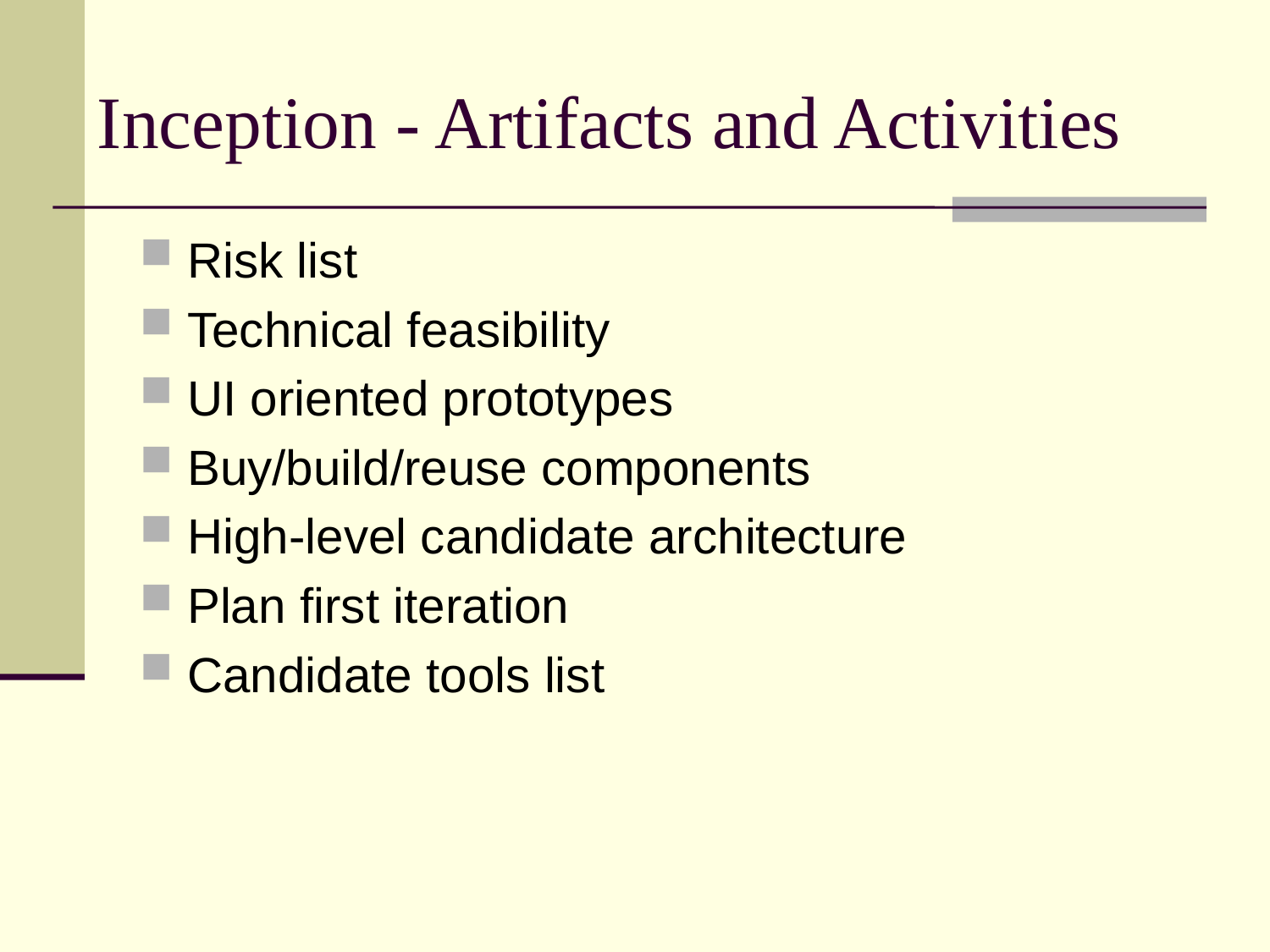

# Inception - Artifacts and Activities
Risk list
Technical feasibility
UI oriented prototypes
Buy/build/reuse components
High-level candidate architecture
Plan first iteration
Candidate tools list